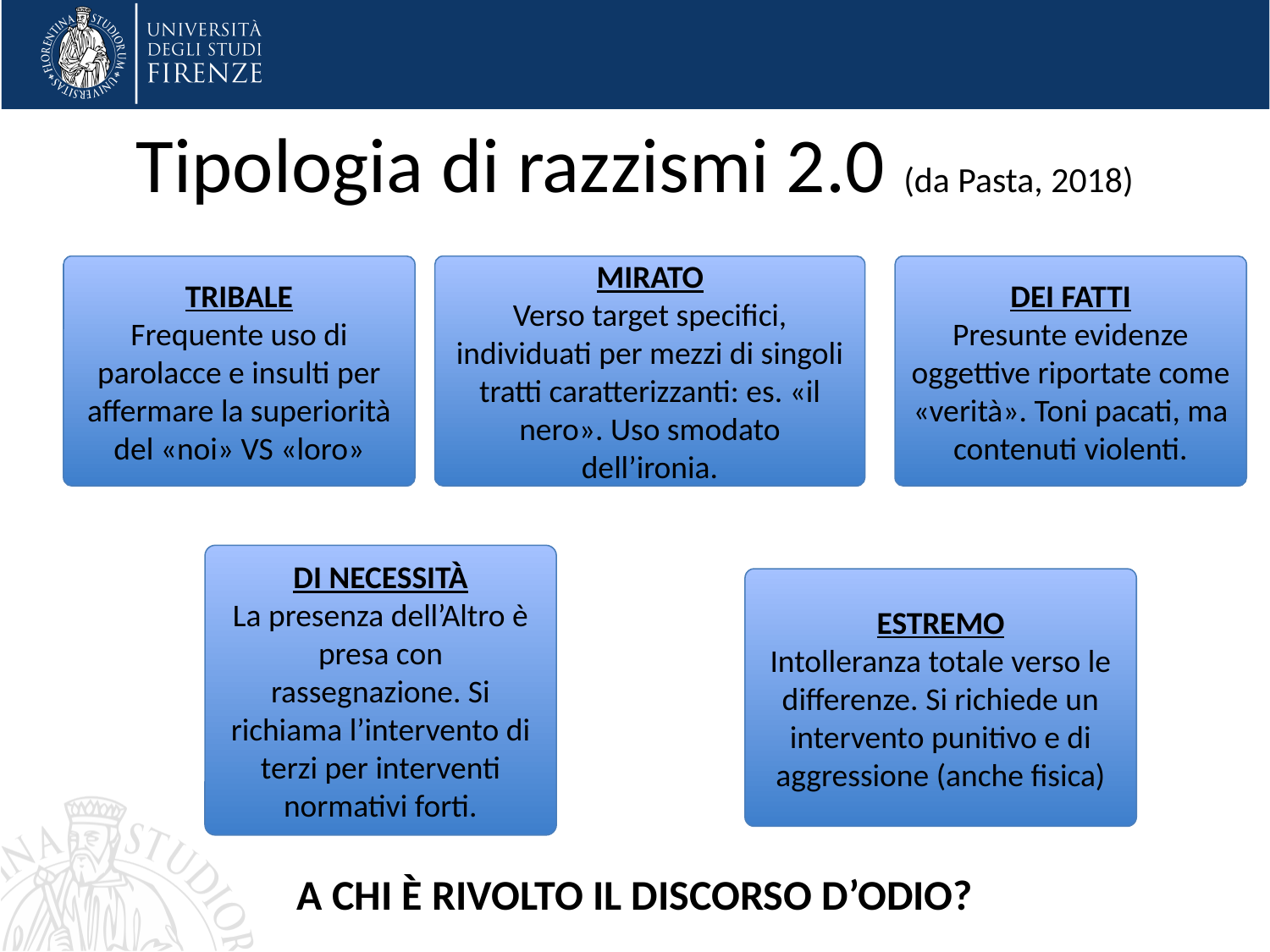

Tipologia di razzismi 2.0 (da Pasta, 2018)
TRIBALE
Frequente uso di parolacce e insulti per affermare la superiorità del «noi» VS «loro»
MIRATO
Verso target specifici, individuati per mezzi di singoli tratti caratterizzanti: es. «il nero». Uso smodato dell’ironia.
DEI FATTI
Presunte evidenze oggettive riportate come «verità». Toni pacati, ma contenuti violenti.
DI NECESSITÀ
La presenza dell’Altro è presa con rassegnazione. Si richiama l’intervento di terzi per interventi normativi forti.
ESTREMO
Intolleranza totale verso le differenze. Si richiede un intervento punitivo e di aggressione (anche fisica)
A CHI È RIVOLTO IL DISCORSO D’ODIO?